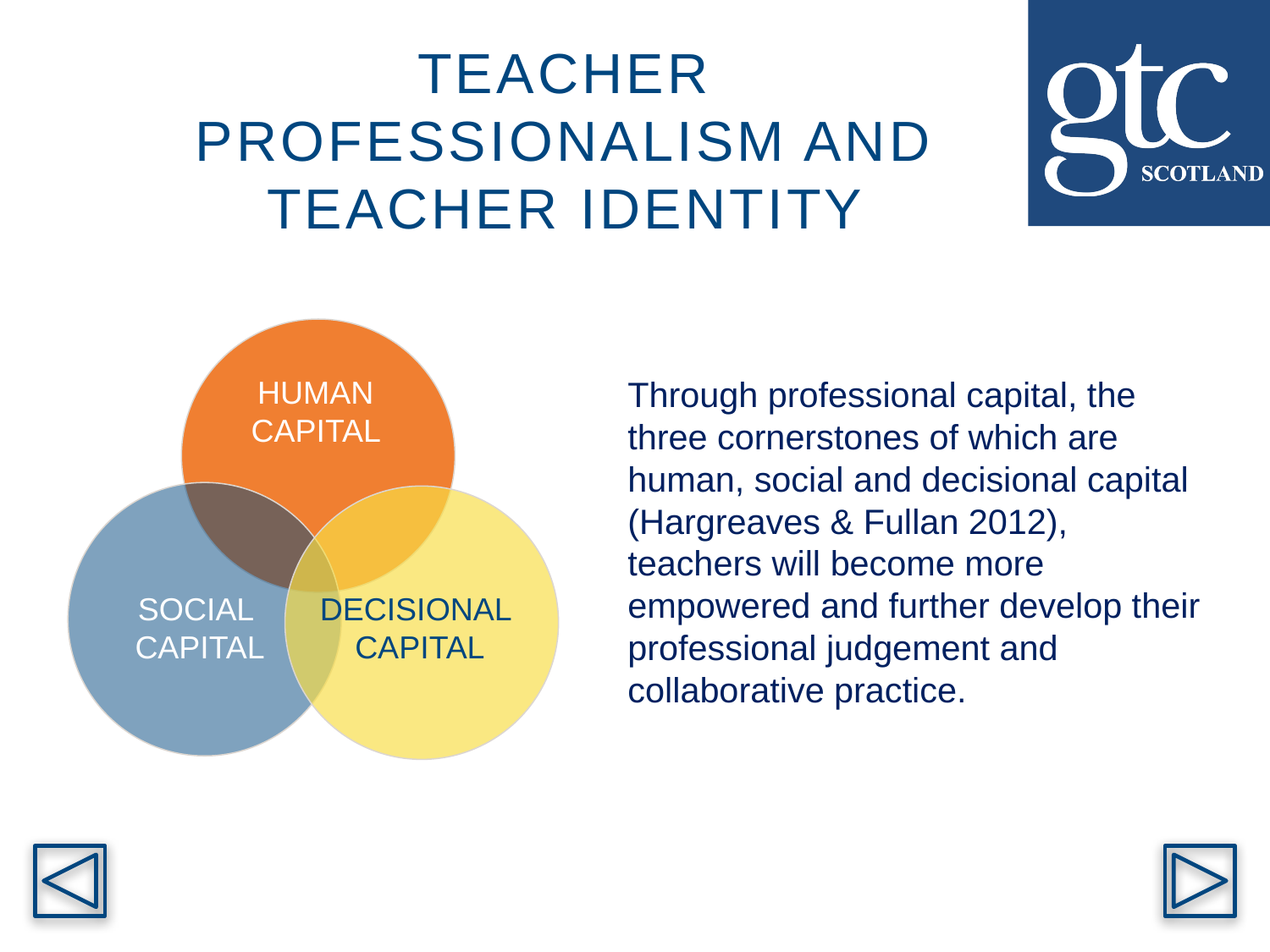

TEACHER PROFESSIONALISM AND TEACHER IDENTITY

Through professional capital, the three cornerstones of which are human, social and decisional capital (Hargreaves & Fullan 2012), teachers will become more empowered and further develop their professional judgement and collaborative practice.
HUMAN
CAPITAL

DECISIONAL
CAPITAL
SOCIAL
CAPITAL